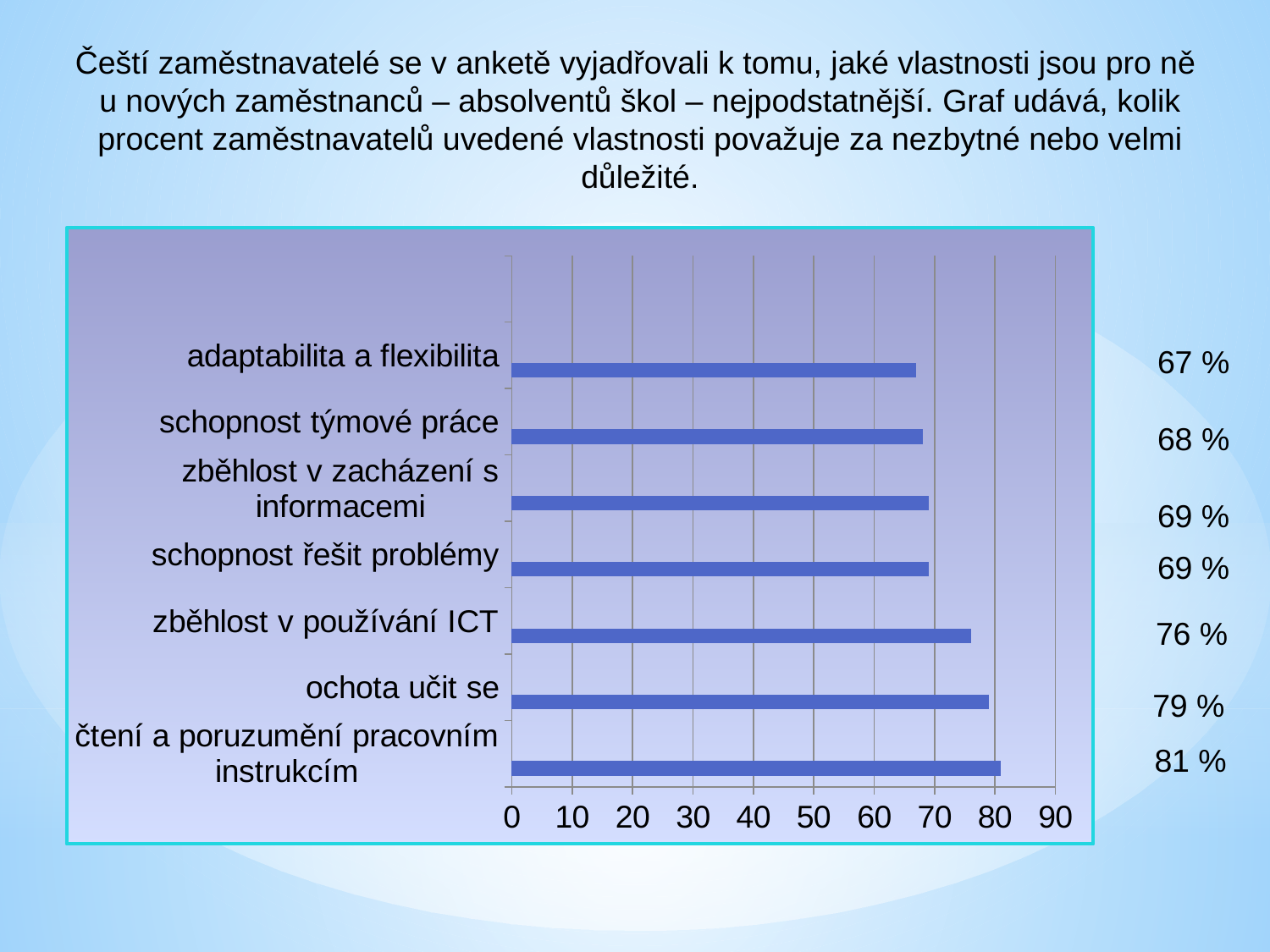

Čeští zaměstnavatelé se v anketě vyjadřovali k tomu, jaké vlastnosti jsou pro ně
u nových zaměstnanců – absolventů škol – nejpodstatnější. Graf udává, kolik procent zaměstnavatelů uvedené vlastnosti považuje za nezbytné nebo velmi důležité.

### Chart

| Category | Řada 1 | Sloupec1 | Sloupec2 |
|---|---|---|---|
| čtení a poruzumění pracovním instrukcím | 81.0 | None | None |
| ochota učit se | 79.0 | None | None |
| zběhlost v používání ICT | 76.0 | None | None |
| schopnost řešit problémy | 69.0 | None | None |
| zběhlost v zacházení s informacemi | 69.0 | None | None |
| schopnost týmové práce | 68.0 | None | None |
| adaptabilita a flexibilita | 67.0 | None | None |
67 %
68 %
69 %
69 %
76 %
79 %
81 %